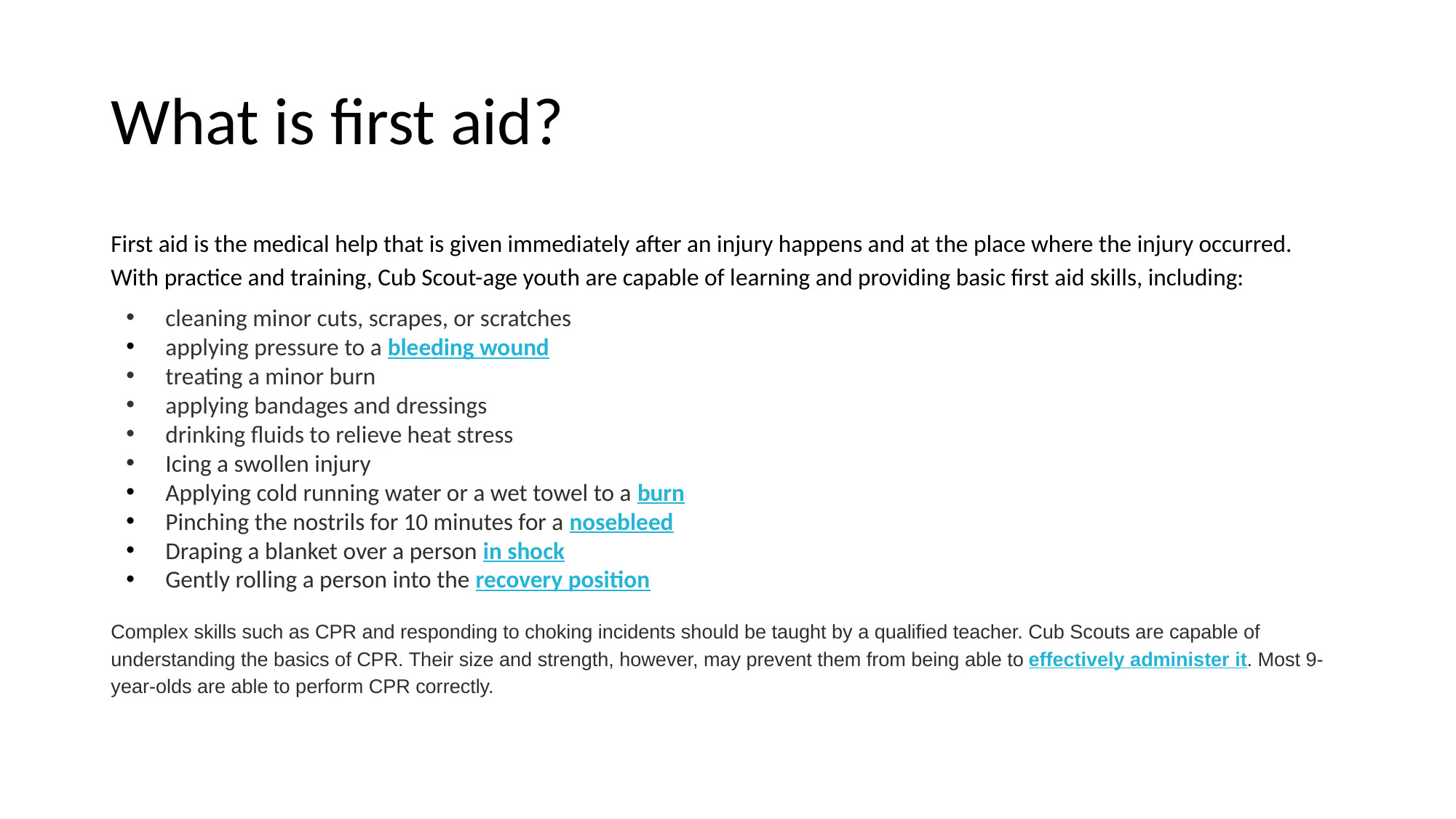

# What is first aid?
First aid is the medical help that is given immediately after an injury happens and at the place where the injury occurred. With practice and training, Cub Scout-age youth are capable of learning and providing basic first aid skills, including:
cleaning minor cuts, scrapes, or scratches
applying pressure to a bleeding wound
treating a minor burn
applying bandages and dressings
drinking fluids to relieve heat stress
Icing a swollen injury
Applying cold running water or a wet towel to a burn
Pinching the nostrils for 10 minutes for a nosebleed
Draping a blanket over a person in shock
Gently rolling a person into the recovery position
Complex skills such as CPR and responding to choking incidents should be taught by a qualified teacher. Cub Scouts are capable of understanding the basics of CPR. Their size and strength, however, may prevent them from being able to effectively administer it. Most 9-year-olds are able to perform CPR correctly.